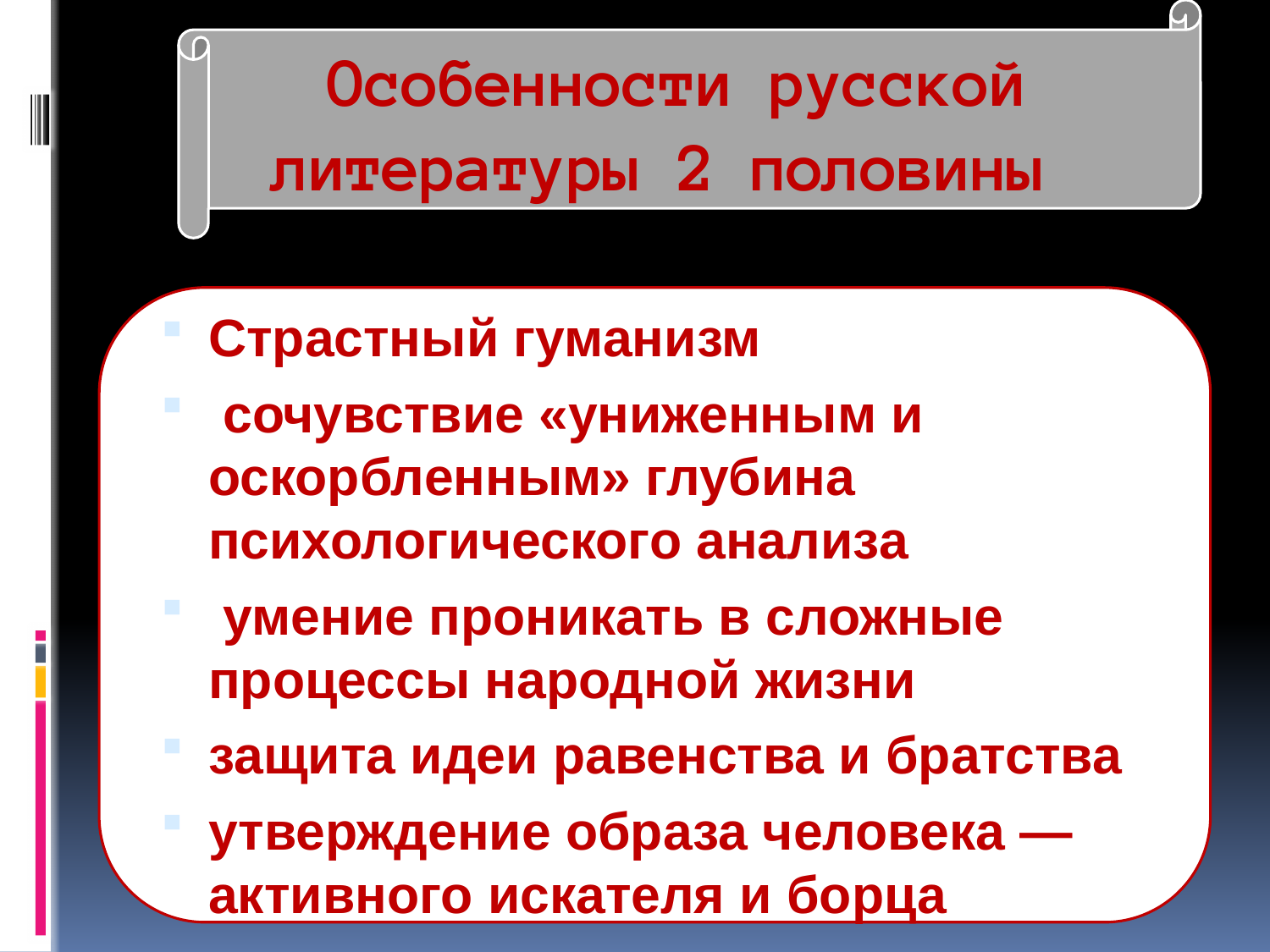

# Особенности русской литературы 2 половины

Страстный гуманизм
 сочувствие «униженным и оскорбленным» глубина психологического анализа
 умение проникать в сложные процессы народной жизни
защита идеи равенства и братства
утверждение образа человека — активного искателя и борца